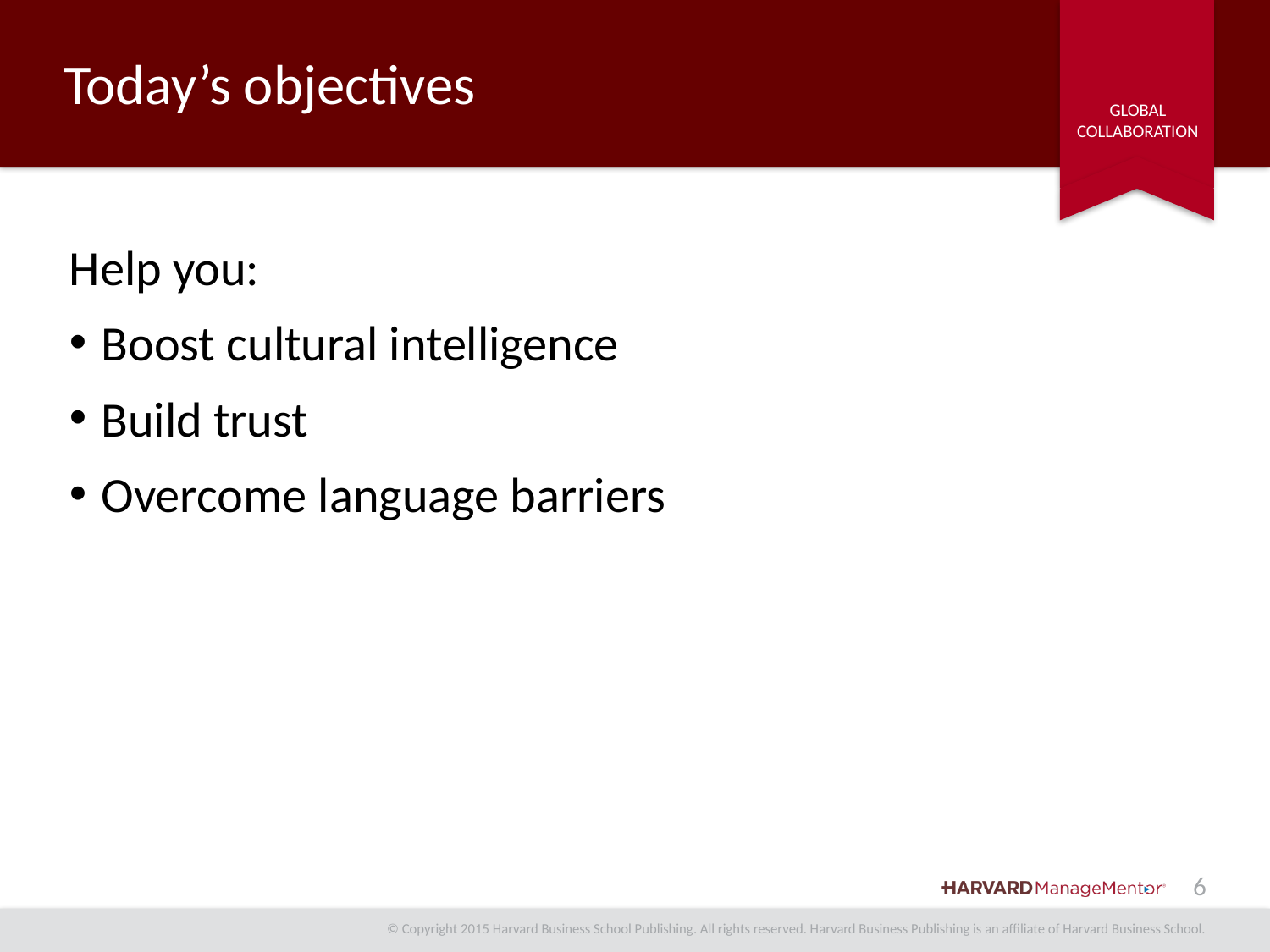

# Today’s objectives
Help you:
Boost cultural intelligence
Build trust
Overcome language barriers